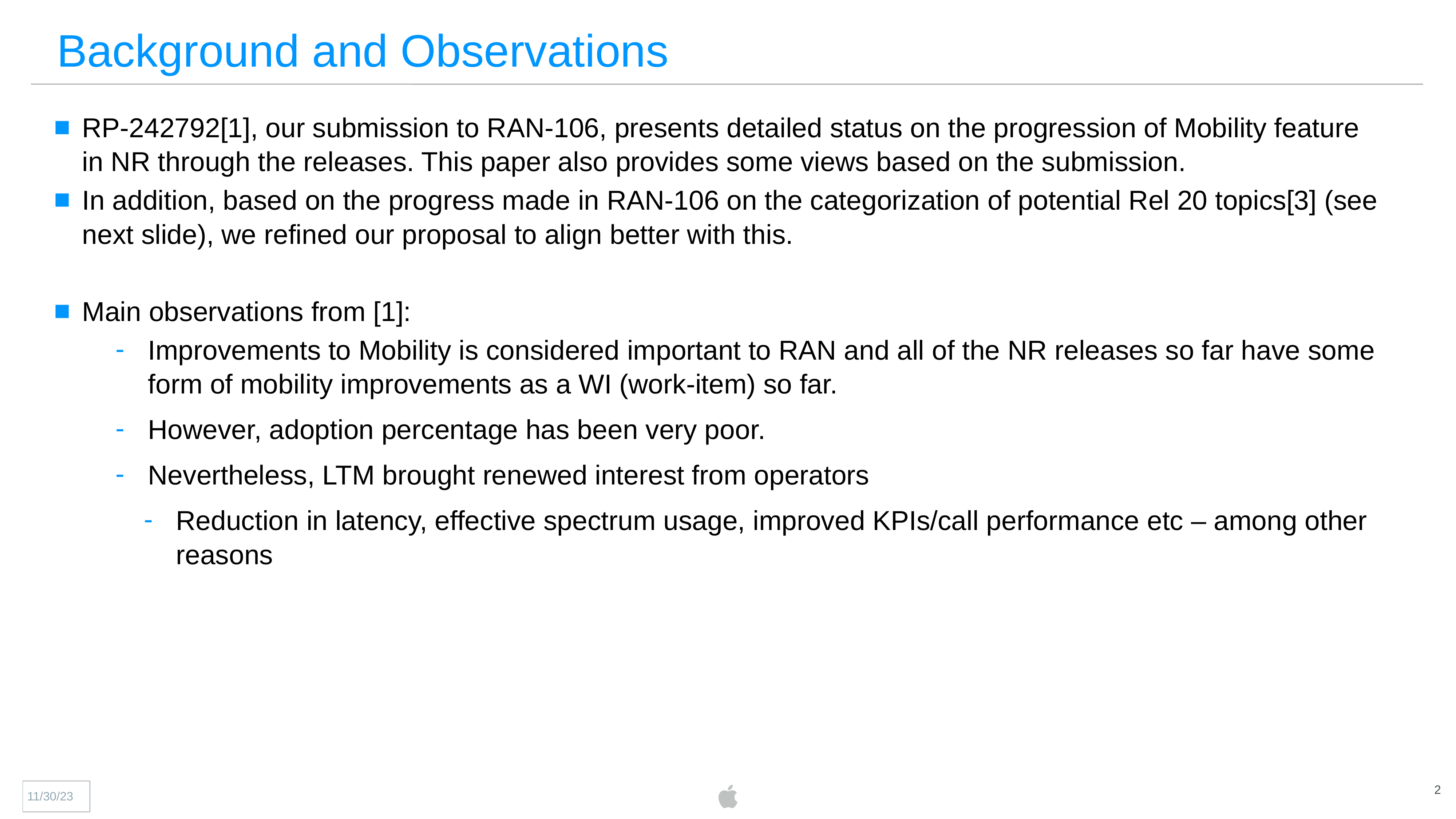

Background and Observations
RP-242792[1], our submission to RAN-106, presents detailed status on the progression of Mobility feature in NR through the releases. This paper also provides some views based on the submission.
In addition, based on the progress made in RAN-106 on the categorization of potential Rel 20 topics[3] (see next slide), we refined our proposal to align better with this.

Main observations from [1]:
Improvements to Mobility is considered important to RAN and all of the NR releases so far have some form of mobility improvements as a WI (work-item) so far.
However, adoption percentage has been very poor.
Nevertheless, LTM brought renewed interest from operators
Reduction in latency, effective spectrum usage, improved KPIs/call performance etc – among other reasons

2